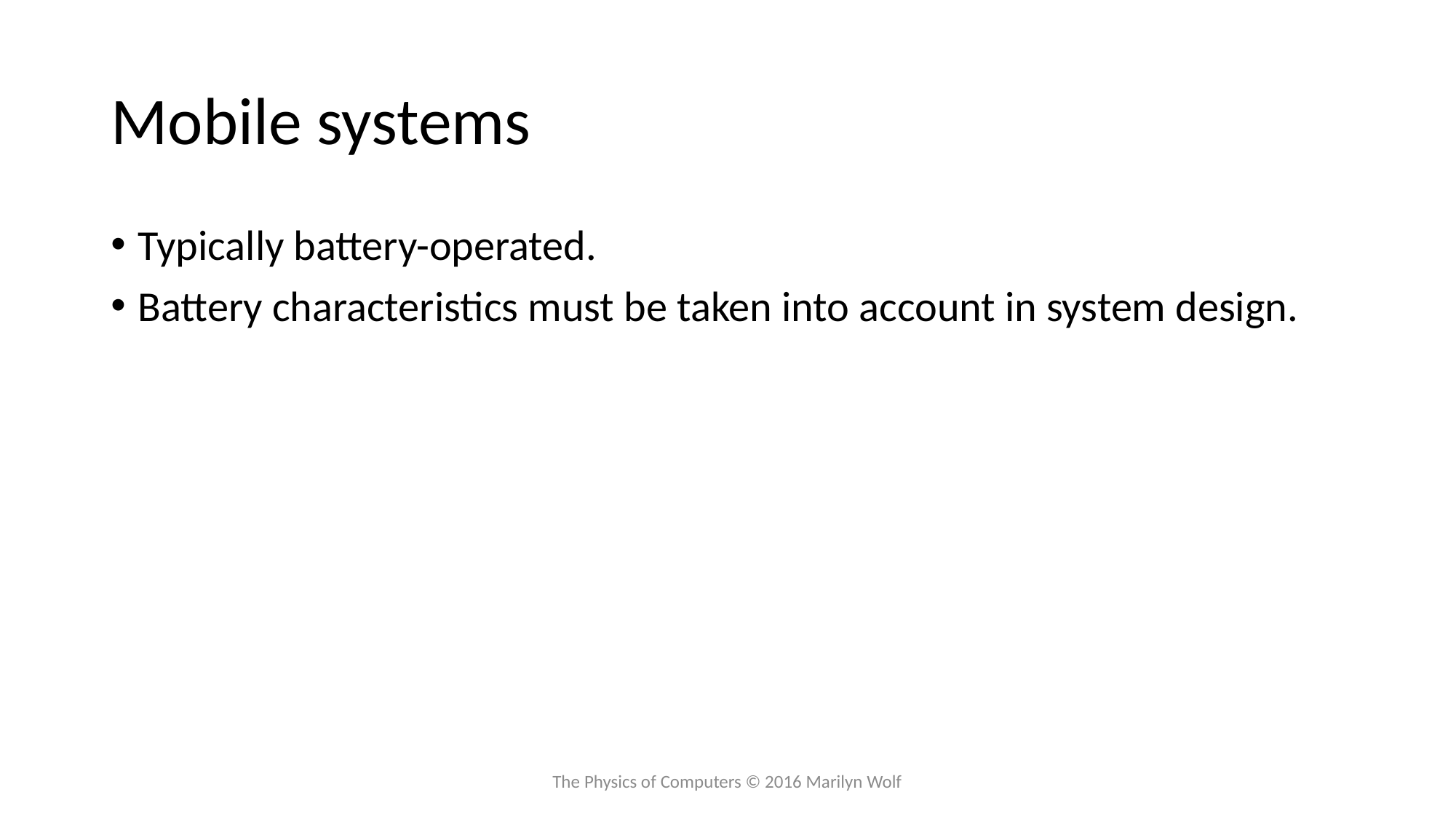

# Mobile systems
Typically battery-operated.
Battery characteristics must be taken into account in system design.
The Physics of Computers © 2016 Marilyn Wolf